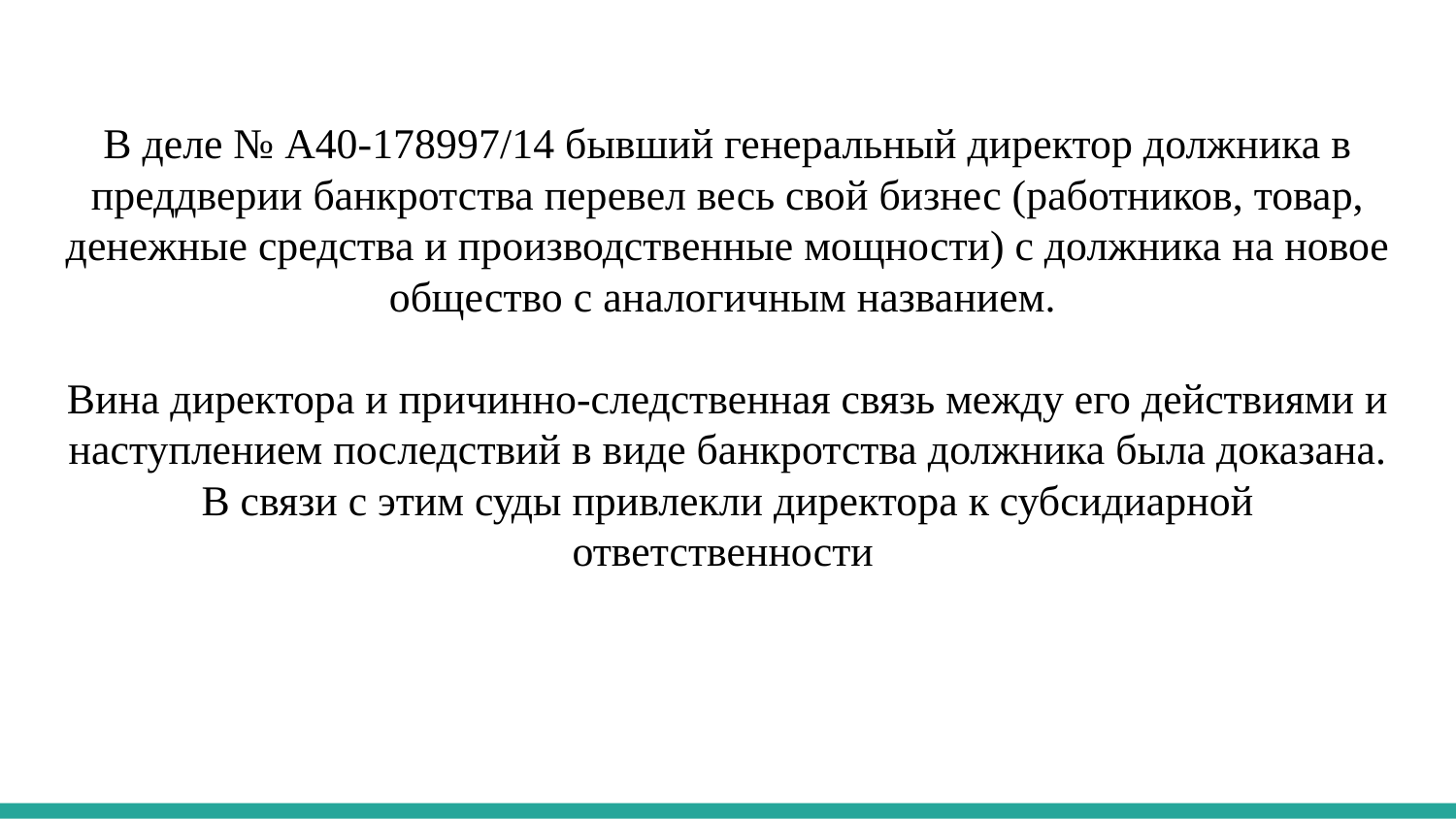

В деле № А40-178997/14 бывший генеральный директор должника в преддверии банкротства перевел весь свой бизнес (работников, товар, денежные средства и производственные мощности) с должника на новое общество с аналогичным названием.

Вина директора и причинно-следственная связь между его действиями и наступлением последствий в виде банкротства должника была доказана.
В связи с этим суды привлекли директора к субсидиарной ответственности